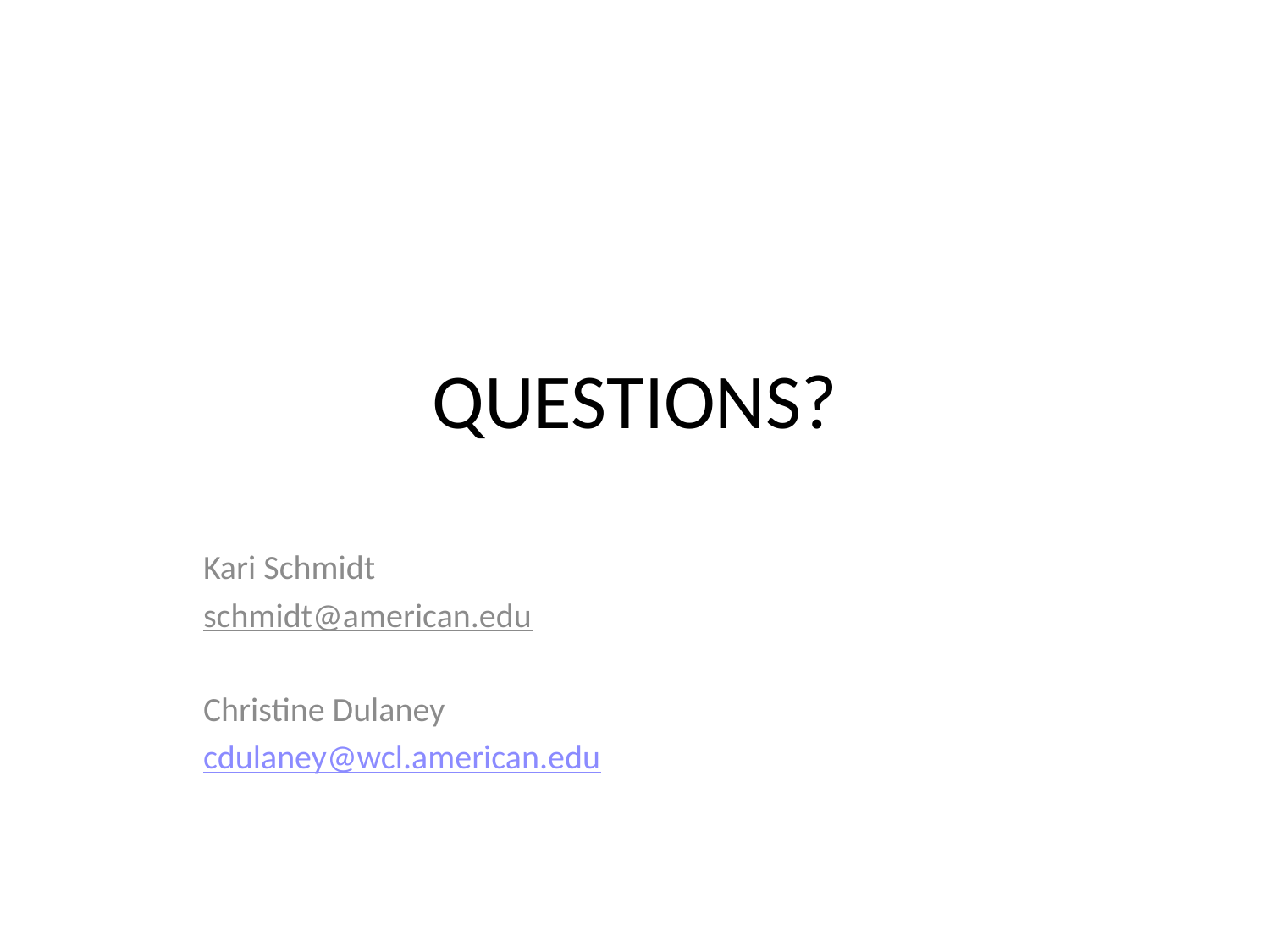

# QUESTIONS?
Kari Schmidt
schmidt@american.edu

Christine Dulaney
cdulaney@wcl.american.edu